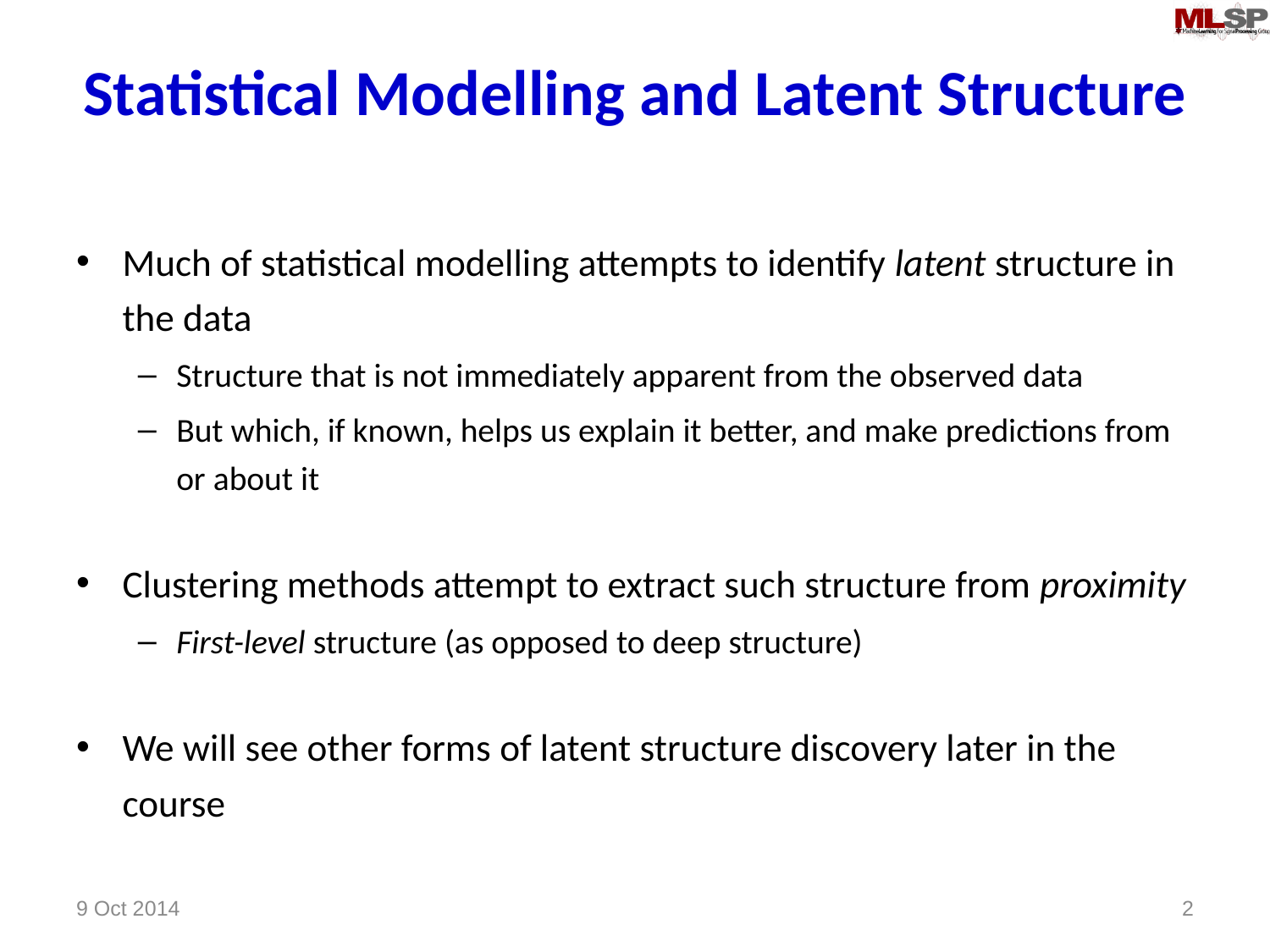

# Statistical Modelling and Latent Structure
Much of statistical modelling attempts to identify latent structure in the data
Structure that is not immediately apparent from the observed data
But which, if known, helps us explain it better, and make predictions from or about it

Clustering methods attempt to extract such structure from proximity
First-level structure (as opposed to deep structure)

We will see other forms of latent structure discovery later in the course
9 Oct 2014
2